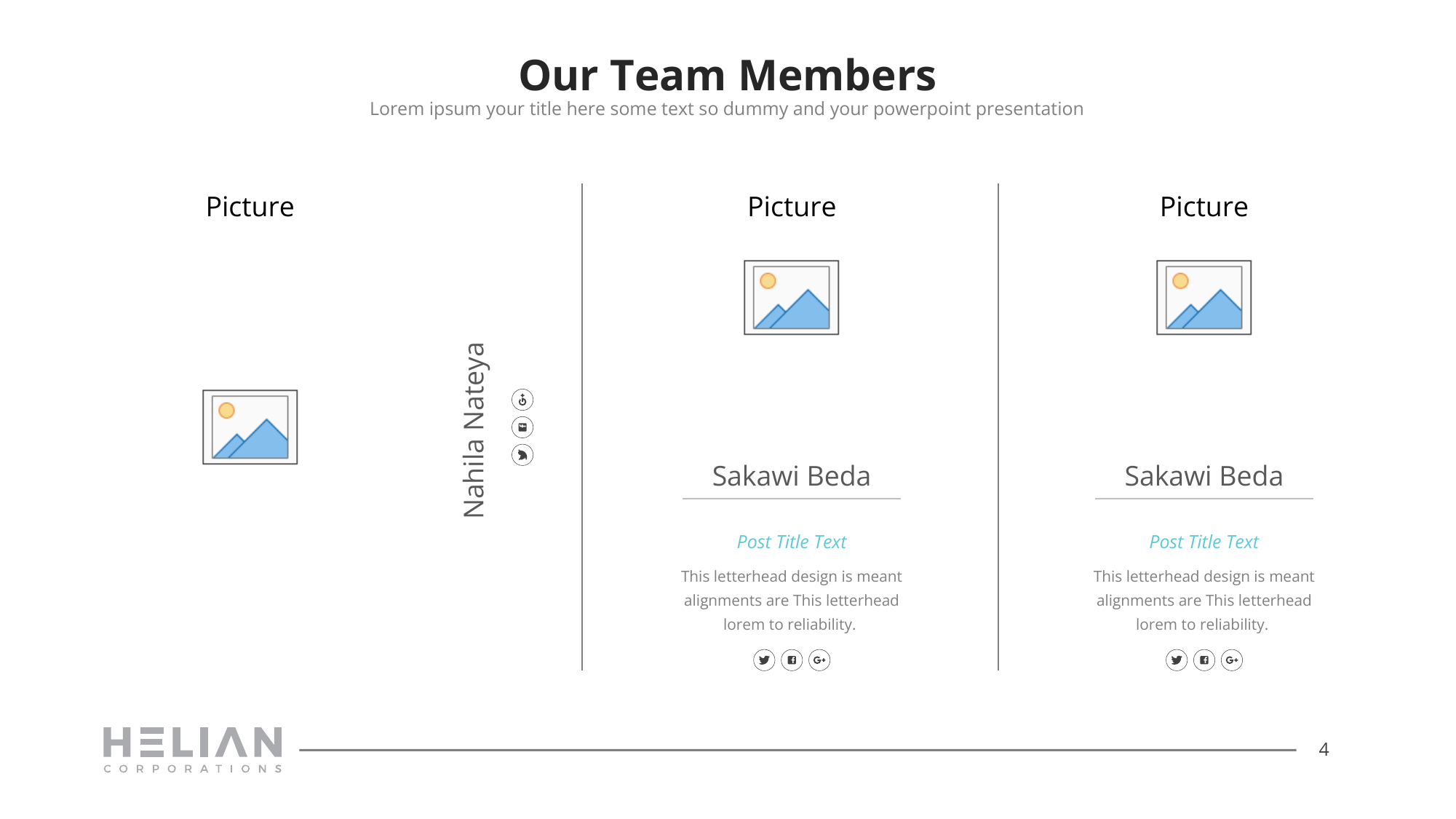

# Our Team Members
Lorem ipsum your title here some text so dummy and your powerpoint presentation

Nahila Nateya

Sakawi Beda
Post Title Text
Sakawi Beda
Post Title Text
This letterhead design is meant alignments are This letterhead lorem to reliability.
This letterhead design is meant alignments are This letterhead lorem to reliability.

4